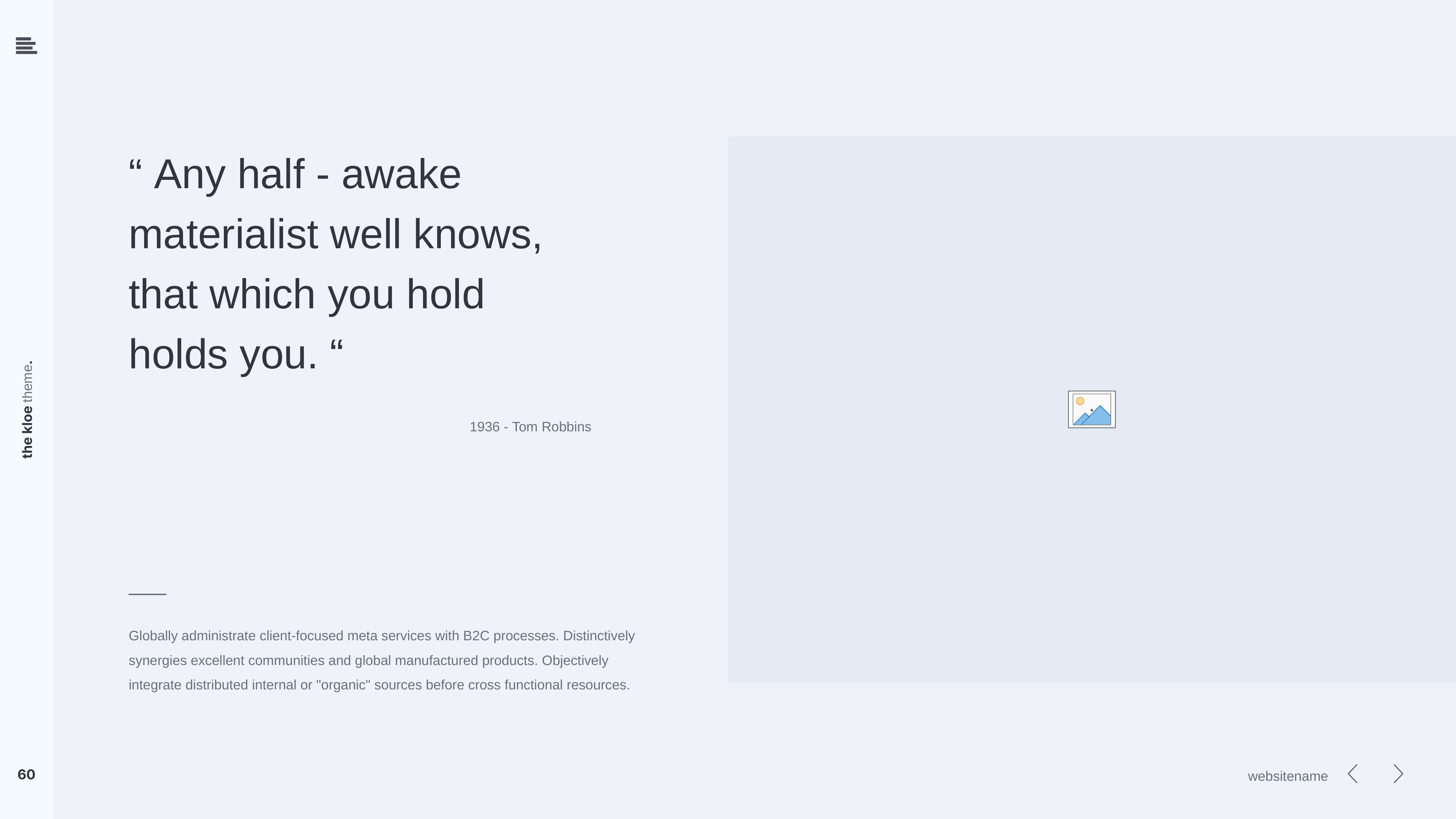

“ Any half - awake
materialist well knows,
that which you hold
holds you. “

1936 - Tom Robbins
Globally administrate client-focused meta services with B2C processes. Distinctively
synergies excellent communities and global manufactured products. Objectively
integrate distributed internal or "organic" sources before cross functional resources.
60